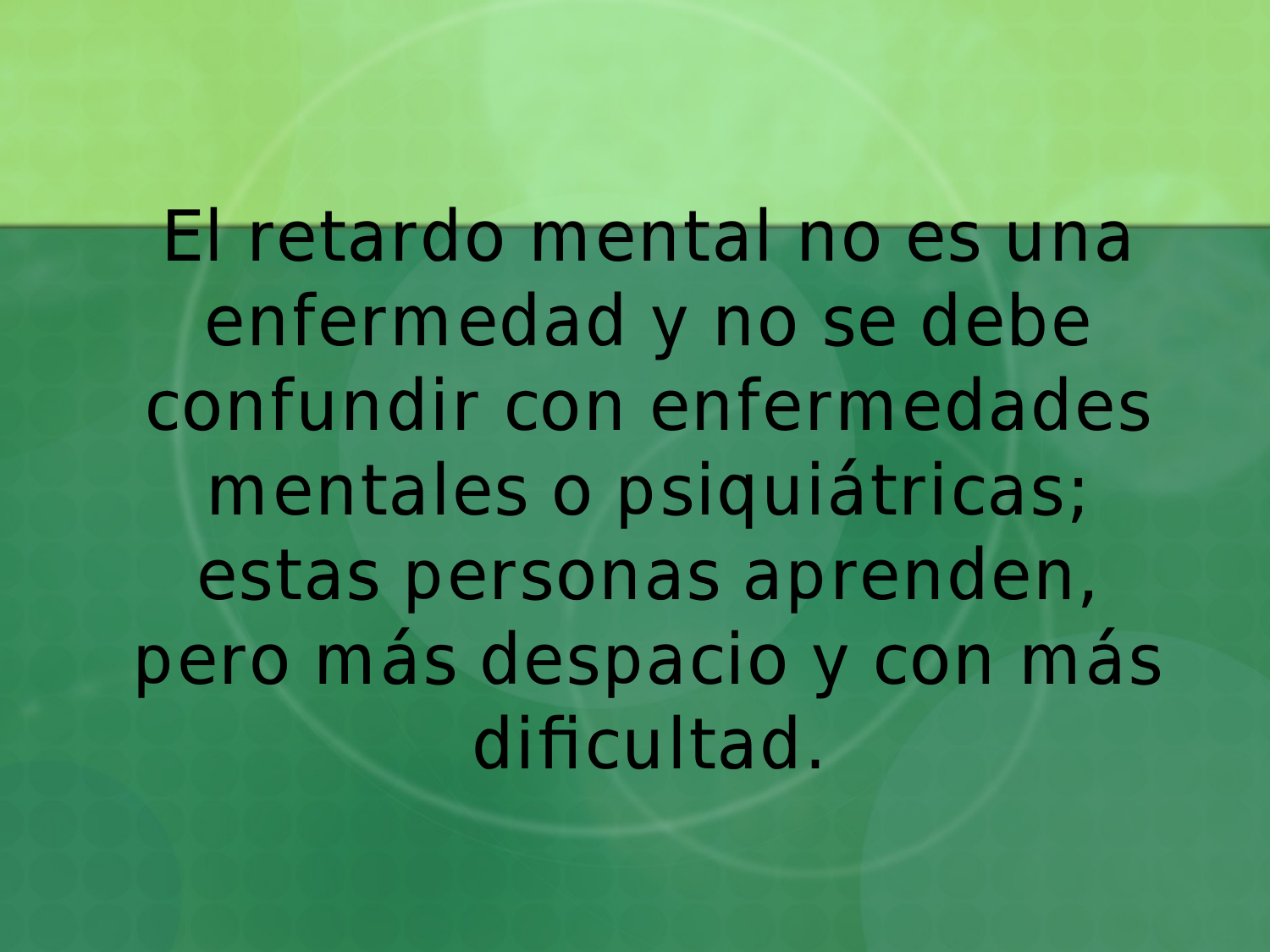

# El retardo mental no es una enfermedad y no se debe confundir con enfermedades mentales o psiquiátricas; estas personas aprenden, pero más despacio y con más dificultad.